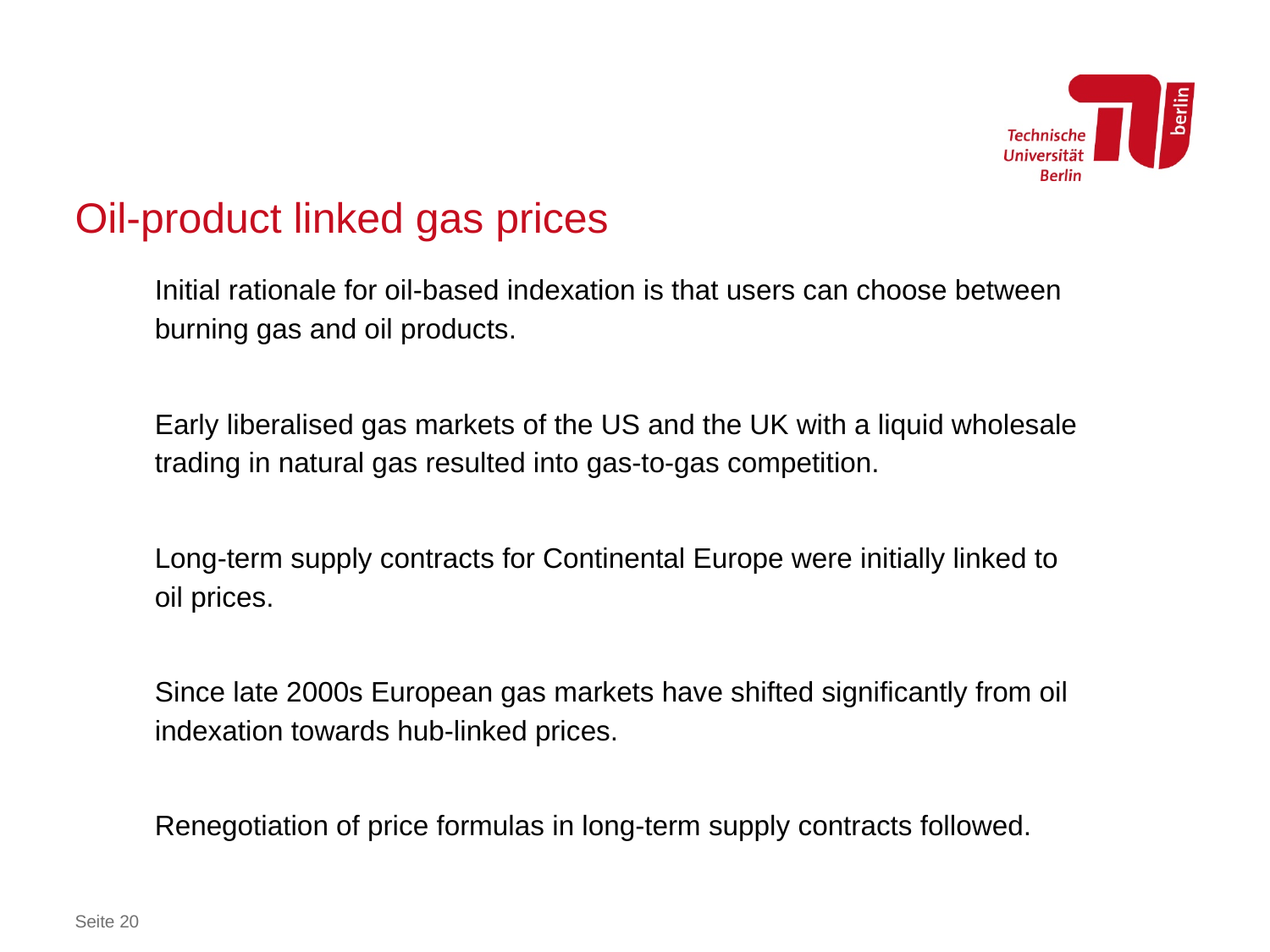

# Oil-product linked gas prices
Initial rationale for oil-based indexation is that users can choose between burning gas and oil products.

Early liberalised gas markets of the US and the UK with a liquid wholesale trading in natural gas resulted into gas-to-gas competition.

Long-term supply contracts for Continental Europe were initially linked to oil prices.

Since late 2000s European gas markets have shifted significantly from oil indexation towards hub-linked prices.

Renegotiation of price formulas in long-term supply contracts followed.

Seite 20